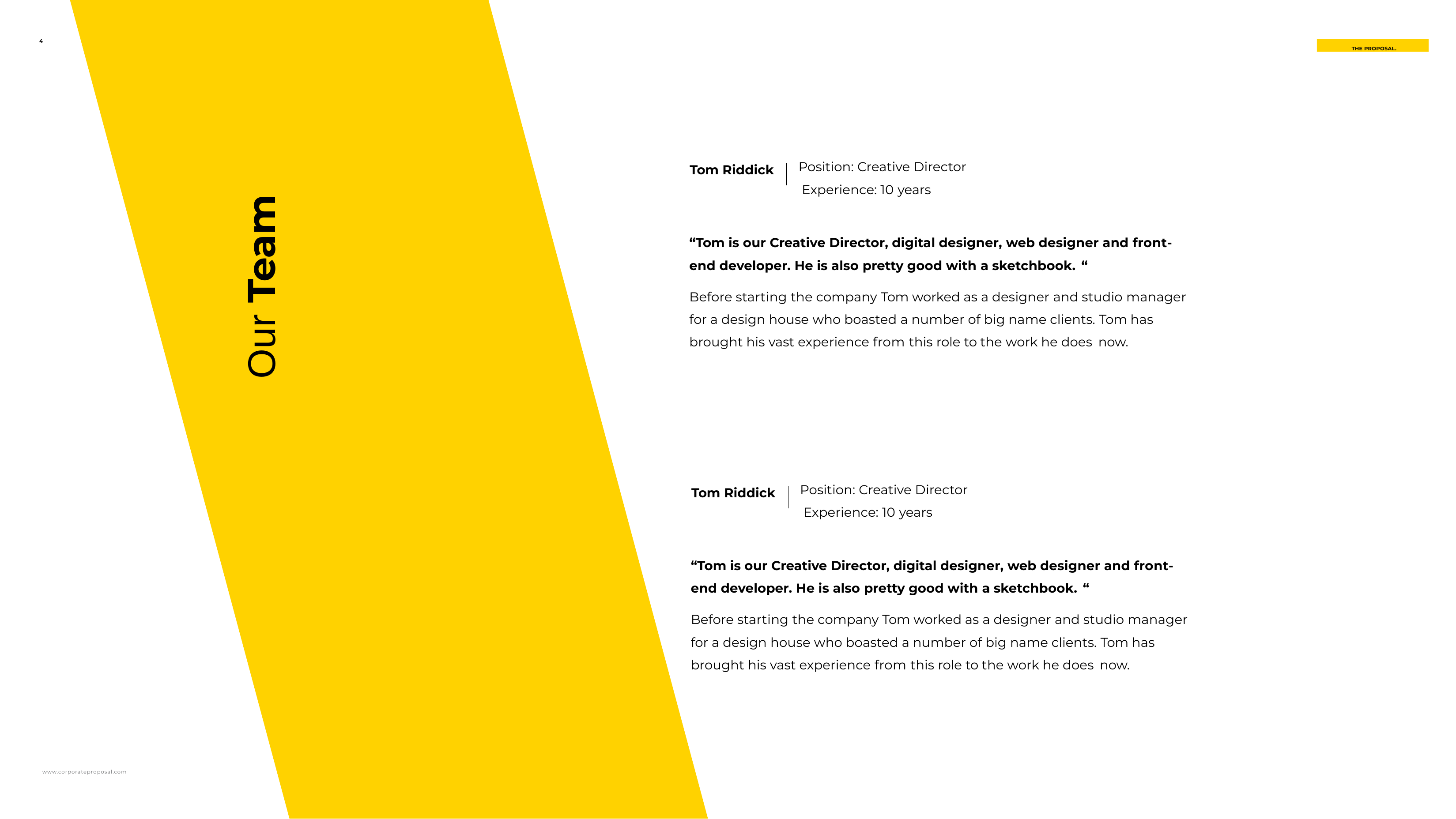

4

THE PROPOSAL.
Our Team

Position: Creative Director  Experience: 10 years
Tom Riddick

“Tom is our Creative Director, digital designer, web designer and front-  end developer. He is also pretty good with a sketchbook. “
Before starting the company Tom worked as a designer and studio manager  for a design house who boasted a number of big name clients. Tom has  brought his vast experience from this role to the work he does now.

Position: Creative Director  Experience: 10 years
Tom Riddick

“Tom is our Creative Director, digital designer, web designer and front-  end developer. He is also pretty good with a sketchbook. “
Before starting the company Tom worked as a designer and studio manager  for a design house who boasted a number of big name clients. Tom has  brought his vast experience from this role to the work he does now.
www.corporateproposal.com